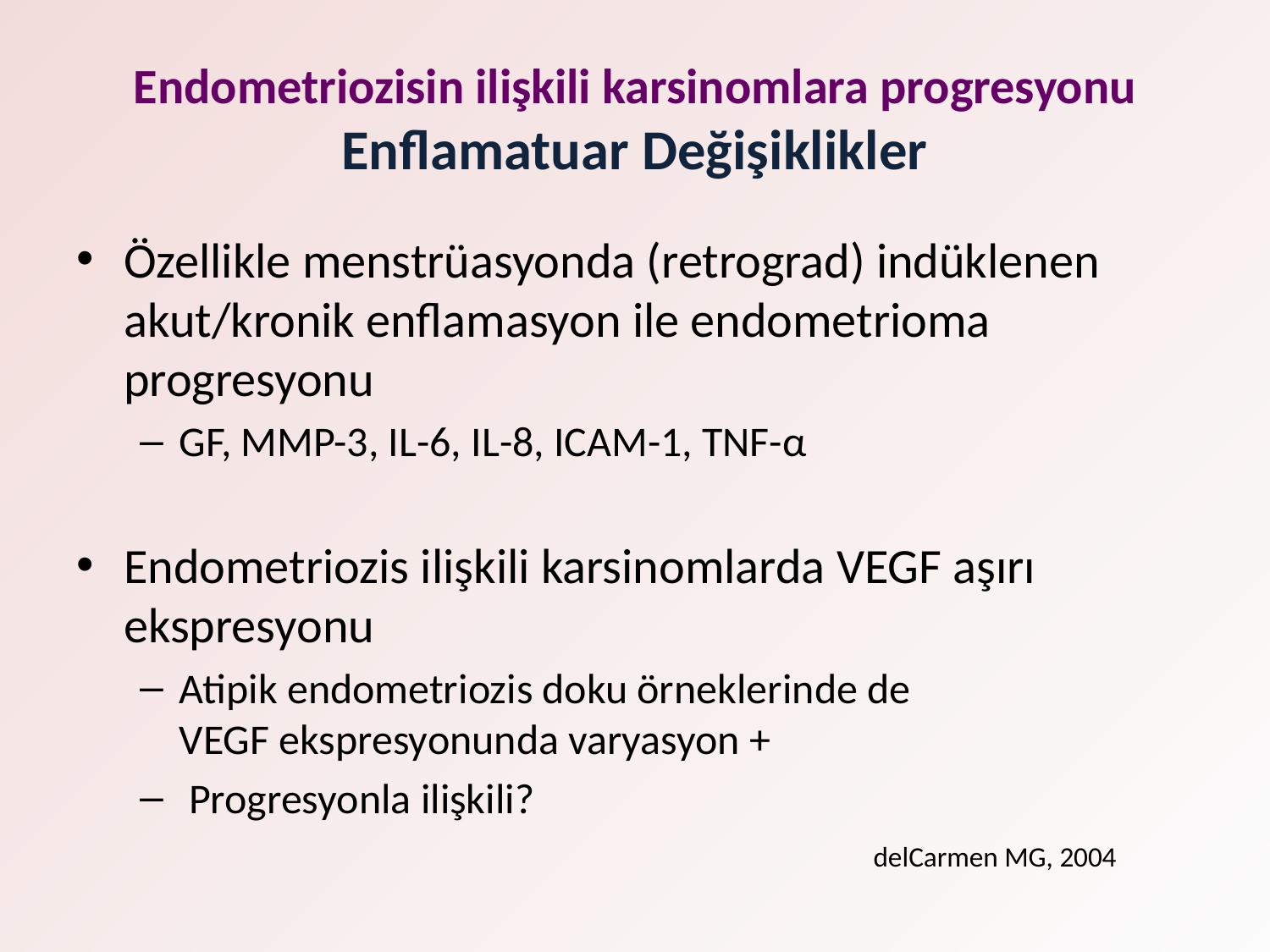

# Endometriozisin ilişkili karsinomlara progresyonu Enflamatuar Değişiklikler
Özellikle menstrüasyonda (retrograd) indüklenen akut/kronik enflamasyon ile endometrioma progresyonu
GF, MMP-3, IL-6, IL-8, ICAM-1, TNF-α

Endometriozis ilişkili karsinomlarda VEGF aşırı ekspresyonu
Atipik endometriozis doku örneklerinde de                      VEGF ekspresyonunda varyasyon +
 Progresyonla ilişkili?

delCarmen MG, 2004